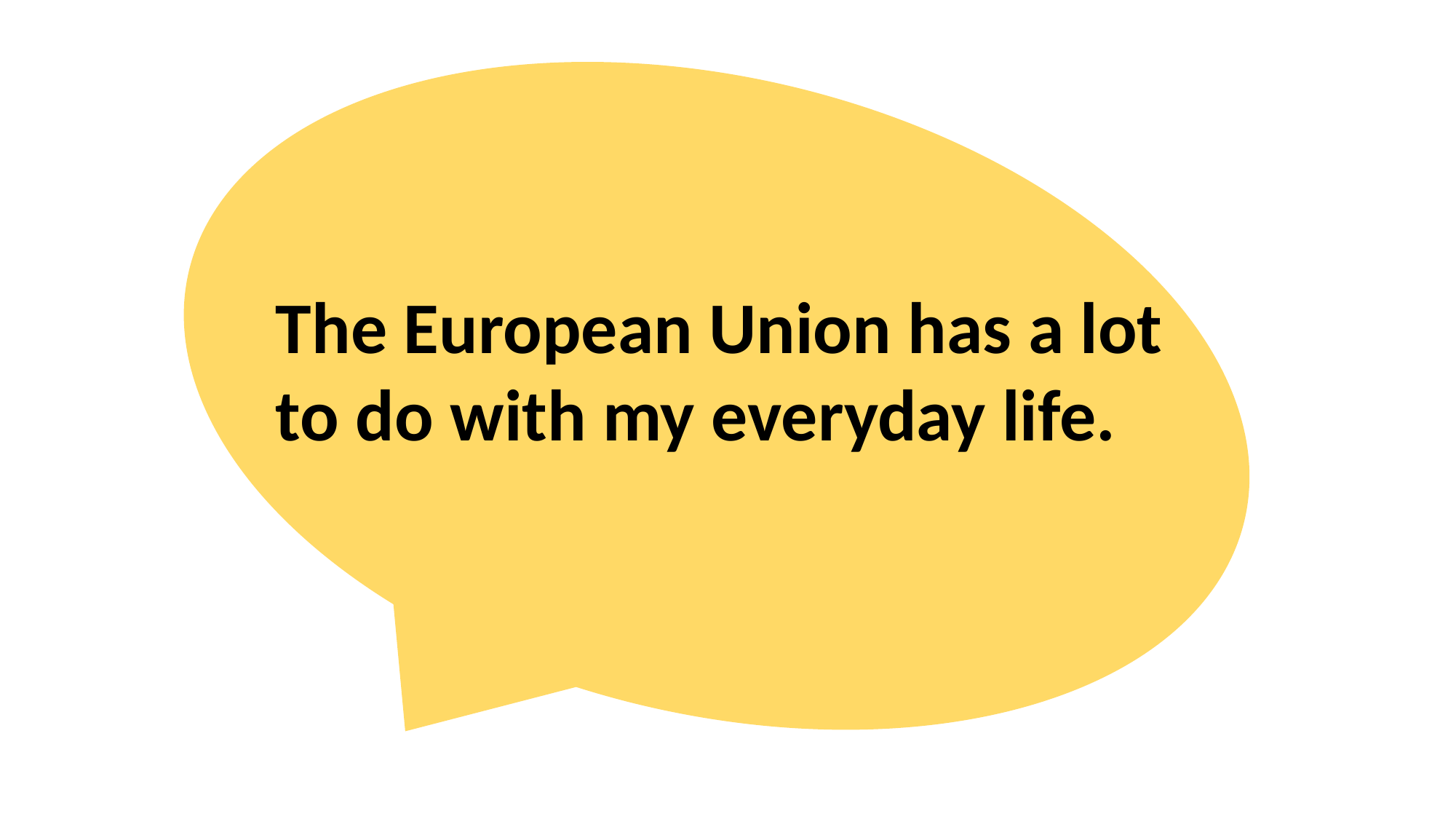

The European Union has a lot to do with my everyday life.